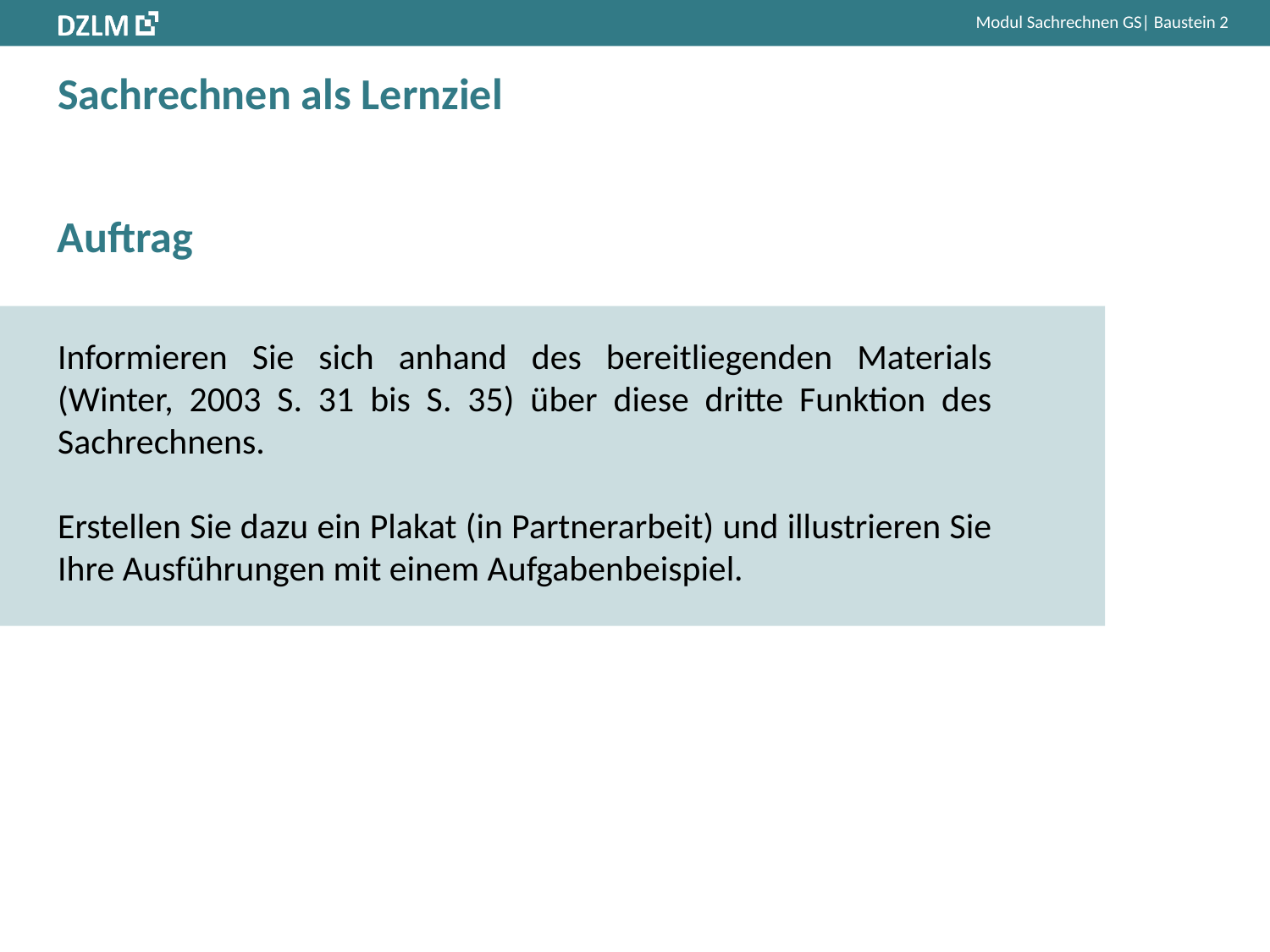

# Sachrechnen als Lernziel

Auftrag

Informieren Sie sich anhand des bereitliegenden Materials (Winter, 2003 S. 31 bis S. 35) über diese dritte Funktion des Sachrechnens.

Erstellen Sie dazu ein Plakat (in Partnerarbeit) und illustrieren Sie Ihre Ausführungen mit einem Aufgabenbeispiel.